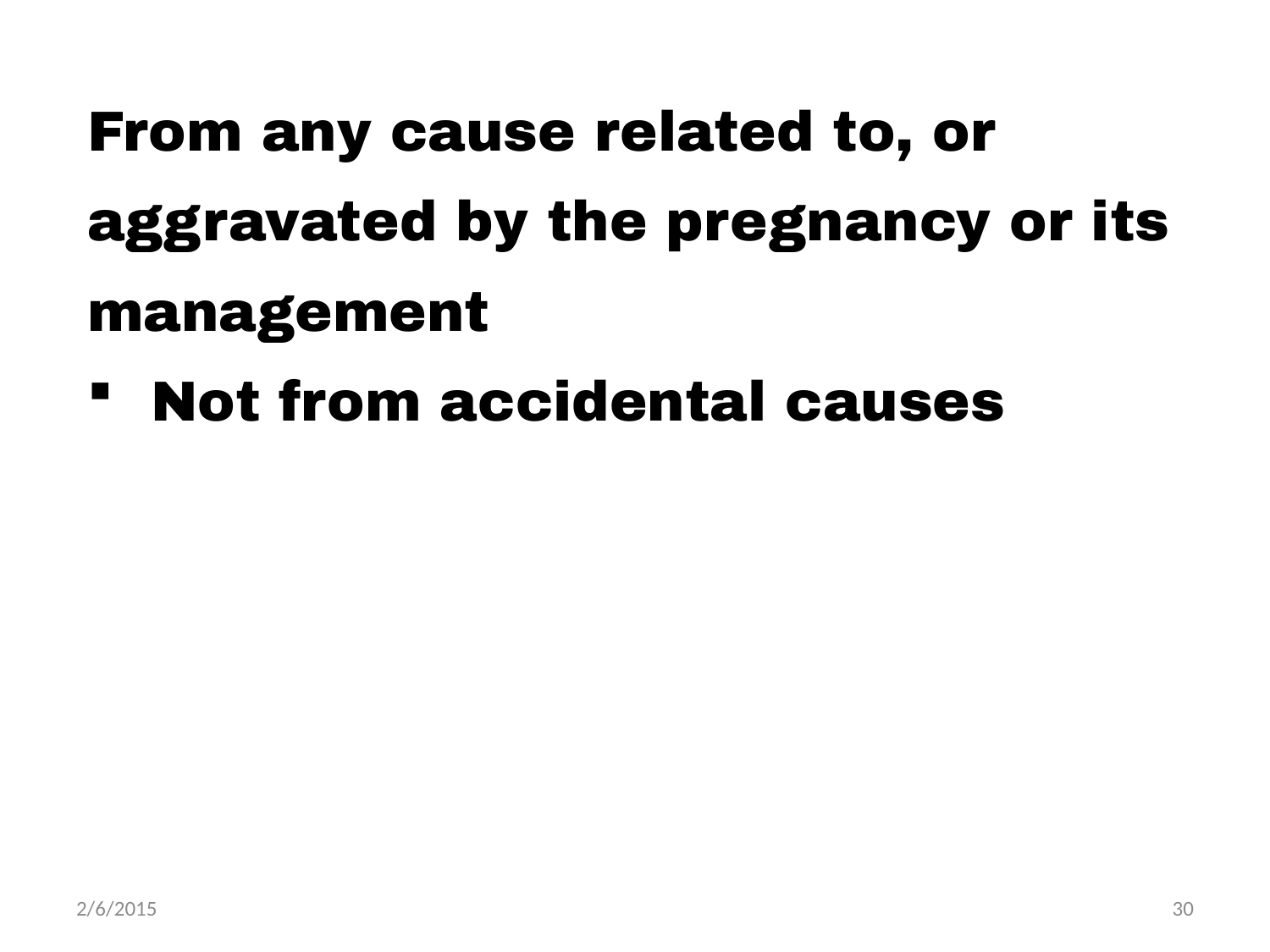

From any cause related to, or aggravated by the pregnancy or its management
Not from accidental causes
2/6/2015
30